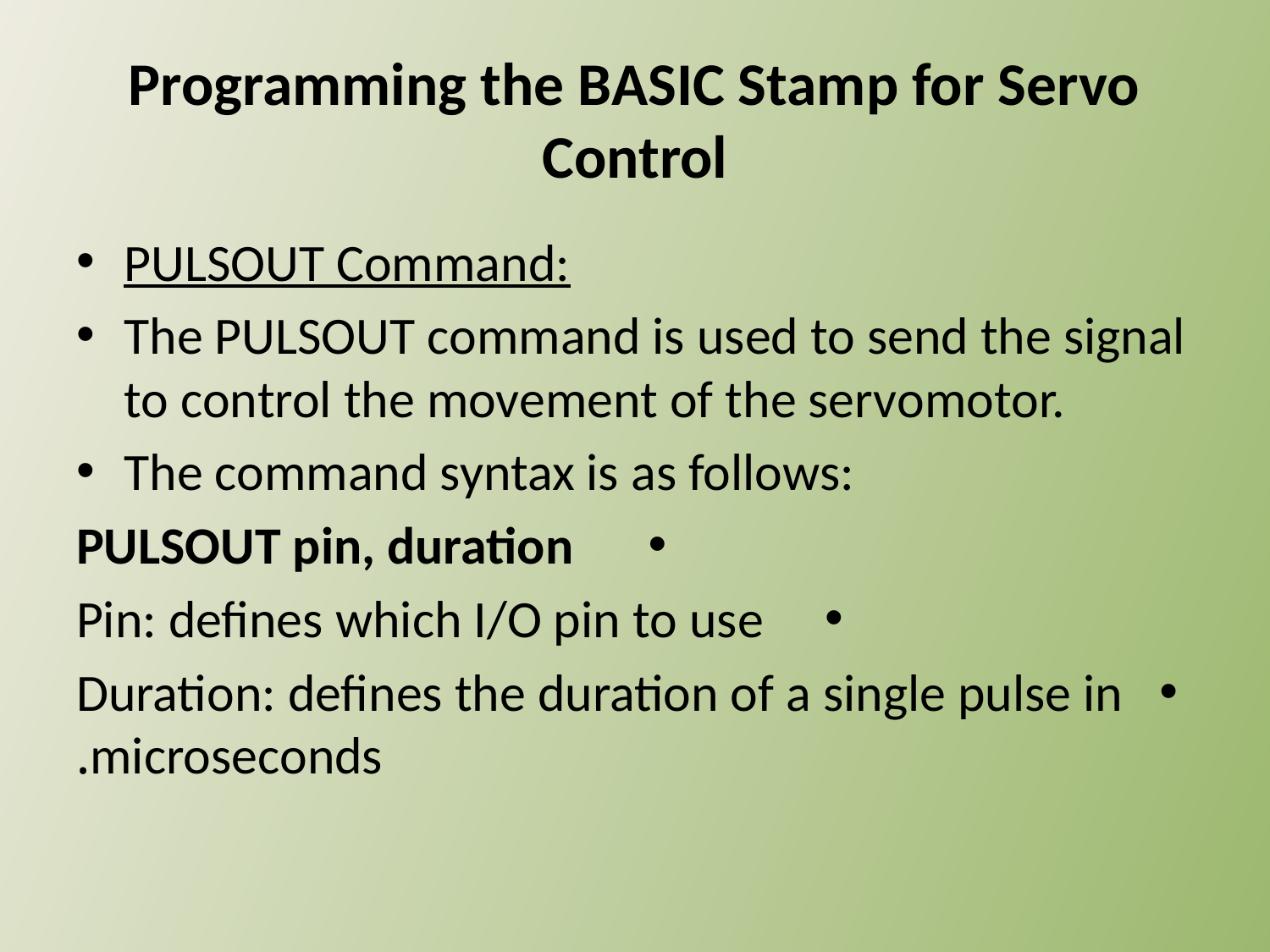

# Programming the BASIC Stamp for Servo Control
PULSOUT Command:
The PULSOUT command is used to send the signal to control the movement of the servomotor.
The command syntax is as follows:
PULSOUT pin, duration
Pin: defines which I/O pin to use
Duration: defines the duration of a single pulse in microseconds.